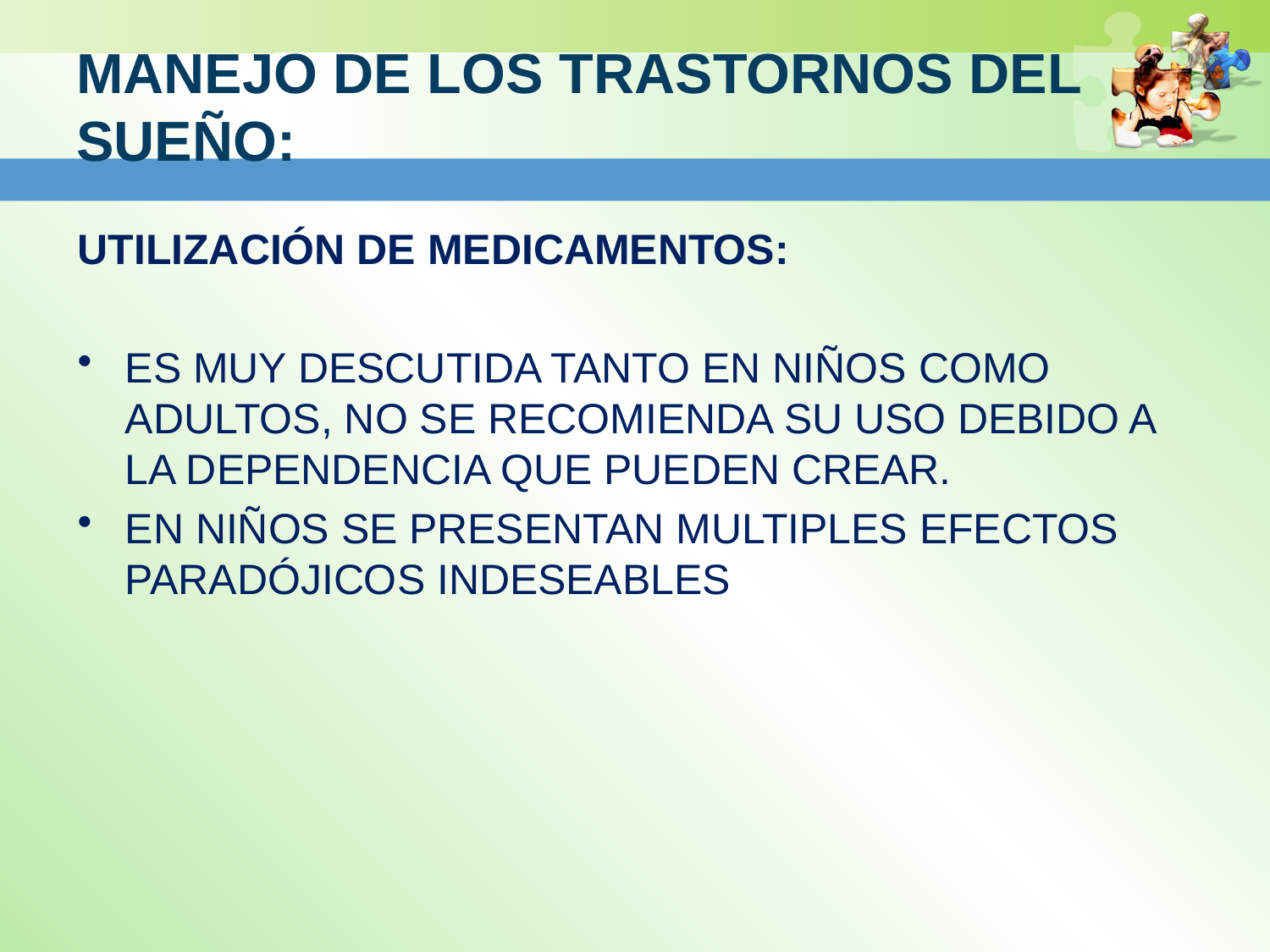

# MANEJO DE LOS TRASTORNOS DEL SUEÑO:
UTILIZACIÓN DE MEDICAMENTOS:

ES MUY DESCUTIDA TANTO EN NIÑOS COMO ADULTOS, NO SE RECOMIENDA SU USO DEBIDO A LA DEPENDENCIA QUE PUEDEN CREAR.
EN NIÑOS SE PRESENTAN MULTIPLES EFECTOS PARADÓJICOS INDESEABLES